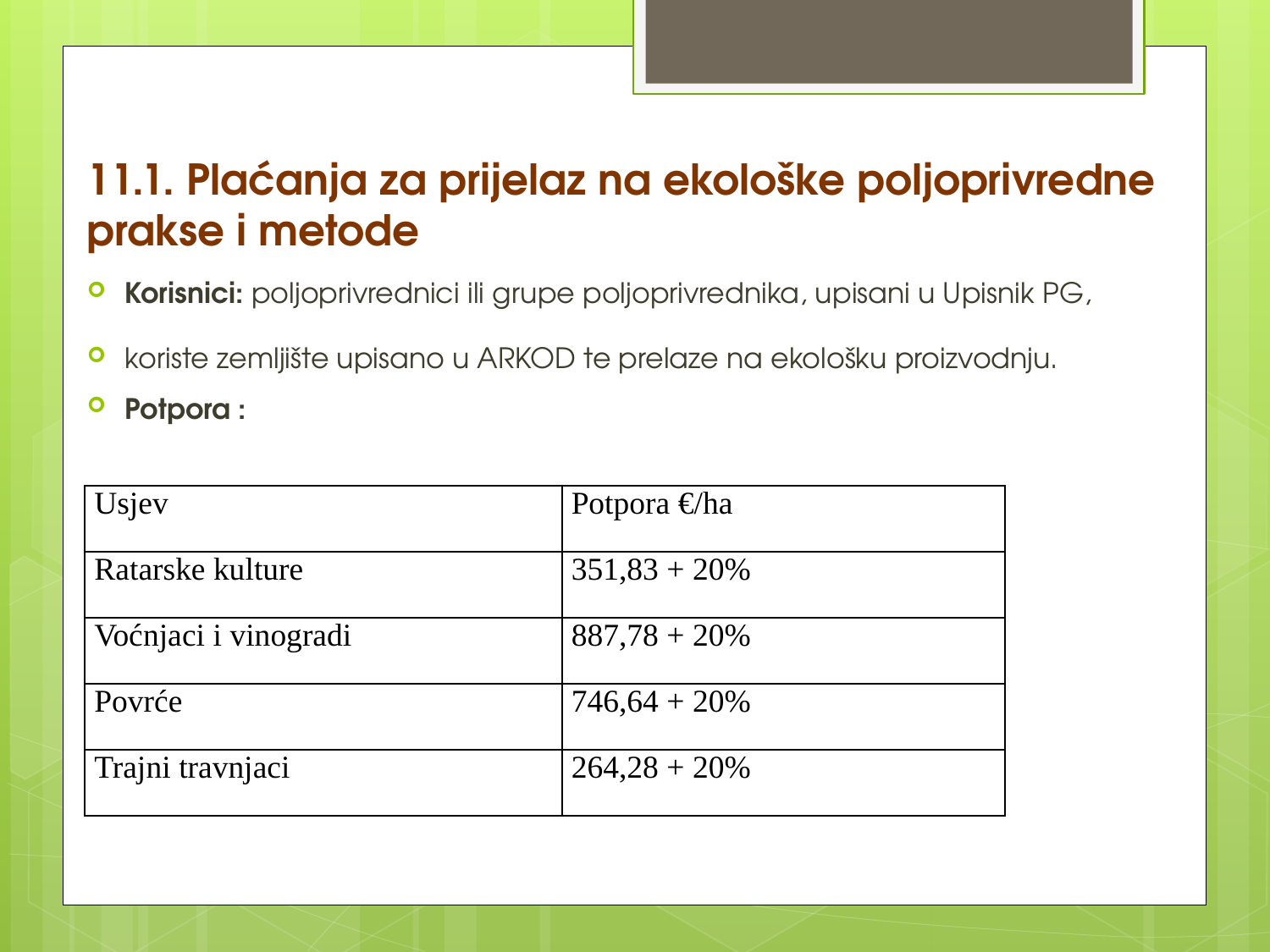

11.1. Plaćanja za prijelaz na ekološke poljoprivredne prakse i metode
Korisnici: poljoprivrednici ili grupe poljoprivrednika, upisani u Upisnik PG,
koriste zemljište upisano u ARKOD te prelaze na ekološku proizvodnju.
Potpora :
| Usjev | Potpora €/ha |
| --- | --- |
| Ratarske kulture | 351,83 + 20% |
| Voćnjaci i vinogradi | 887,78 + 20% |
| Povrće | 746,64 + 20% |
| Trajni travnjaci | 264,28 + 20% |